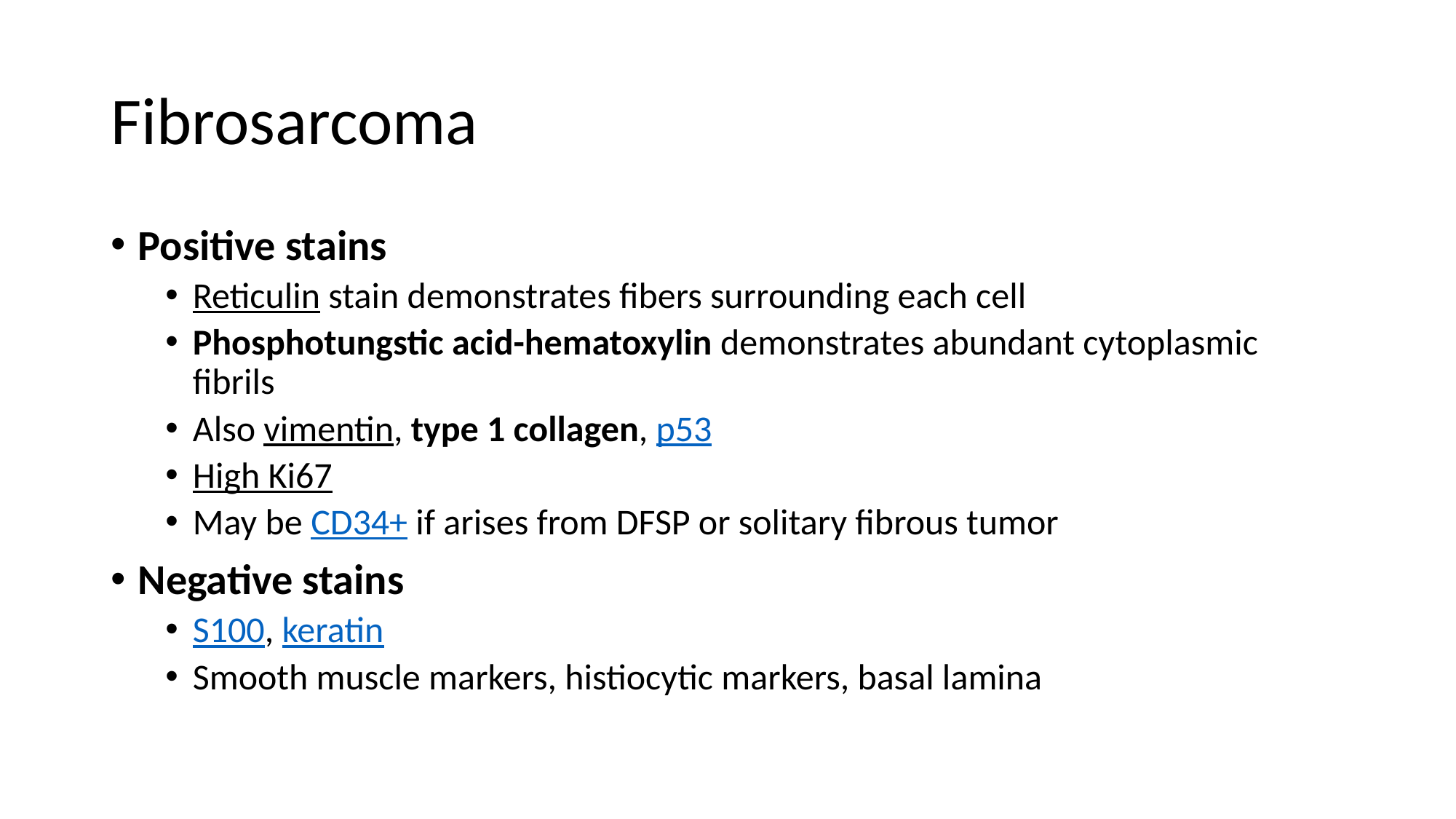

# Fibrosarcoma
Positive stains
Reticulin stain demonstrates fibers surrounding each cell
Phosphotungstic acid-hematoxylin demonstrates abundant cytoplasmic fibrils
Also vimentin, type 1 collagen, p53
High Ki67
May be CD34+ if arises from DFSP or solitary fibrous tumor
Negative stains
S100, keratin
Smooth muscle markers, histiocytic markers, basal lamina